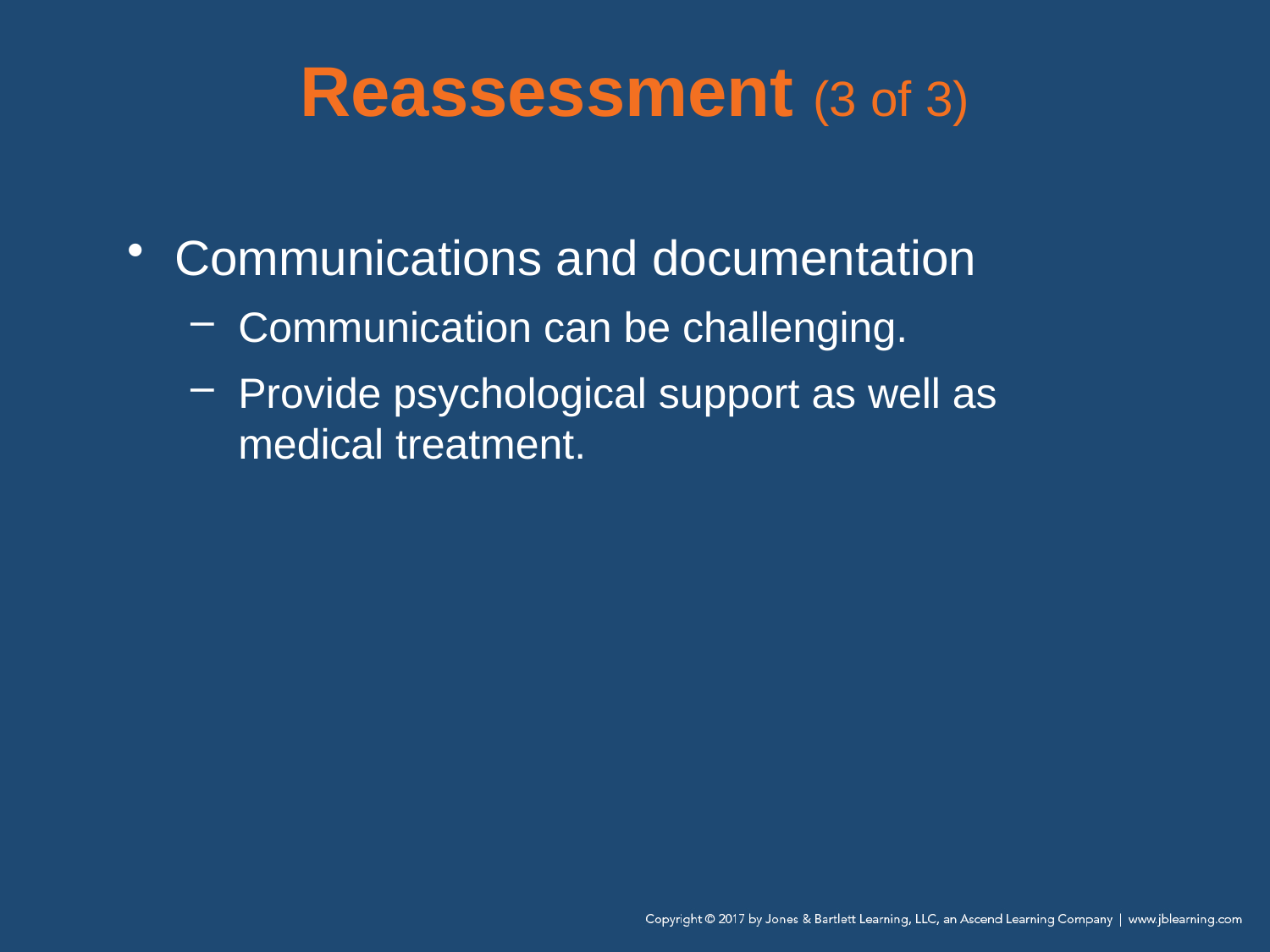

# Reassessment (3 of 3)
Communications and documentation
Communication can be challenging.
Provide psychological support as well as medical treatment.